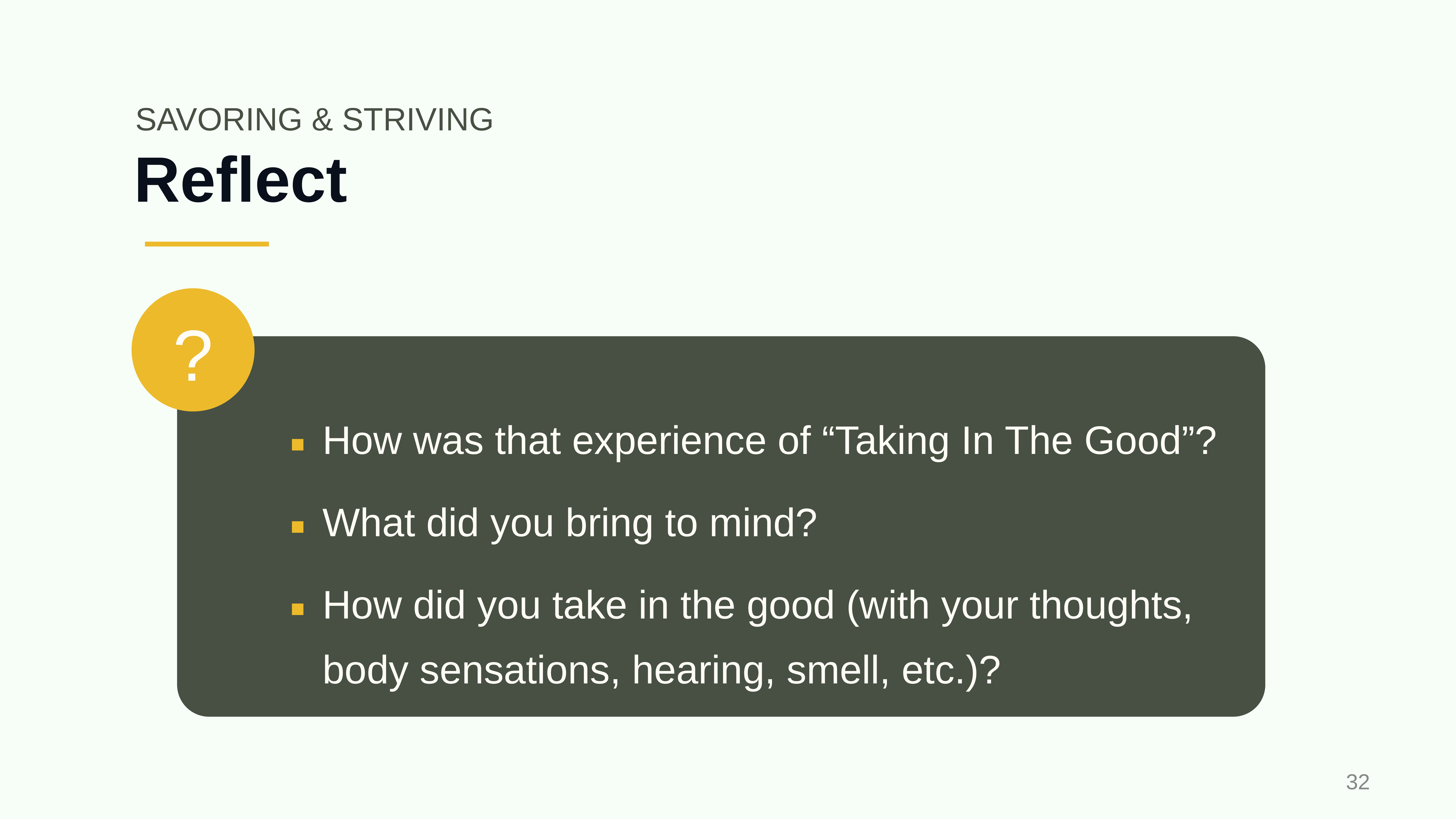

SAVORING & STRIVING
# Reflect

?

How was that experience of “Taking In The Good”?
What did you bring to mind?
How did you take in the good (with your thoughts, body sensations, hearing, smell, etc.)?
32